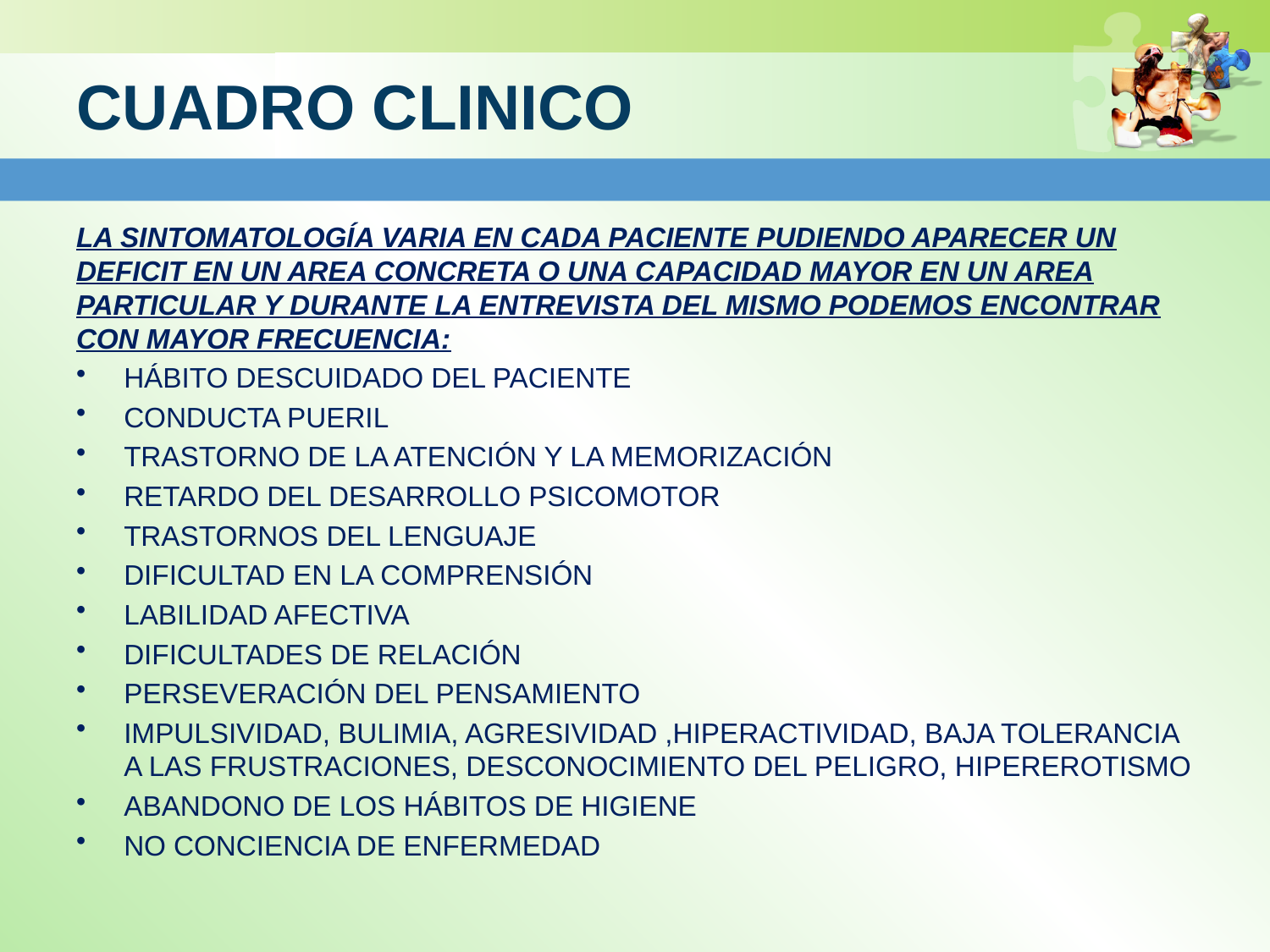

# CUADRO CLINICO
LA SINTOMATOLOGÍA VARIA EN CADA PACIENTE PUDIENDO APARECER UN DEFICIT EN UN AREA CONCRETA O UNA CAPACIDAD MAYOR EN UN AREA PARTICULAR Y DURANTE LA ENTREVISTA DEL MISMO PODEMOS ENCONTRAR CON MAYOR FRECUENCIA:
HÁBITO DESCUIDADO DEL PACIENTE
CONDUCTA PUERIL
TRASTORNO DE LA ATENCIÓN Y LA MEMORIZACIÓN
RETARDO DEL DESARROLLO PSICOMOTOR
TRASTORNOS DEL LENGUAJE
DIFICULTAD EN LA COMPRENSIÓN
LABILIDAD AFECTIVA
DIFICULTADES DE RELACIÓN
PERSEVERACIÓN DEL PENSAMIENTO
IMPULSIVIDAD, BULIMIA, AGRESIVIDAD ,HIPERACTIVIDAD, BAJA TOLERANCIA A LAS FRUSTRACIONES, DESCONOCIMIENTO DEL PELIGRO, HIPEREROTISMO
ABANDONO DE LOS HÁBITOS DE HIGIENE
NO CONCIENCIA DE ENFERMEDAD